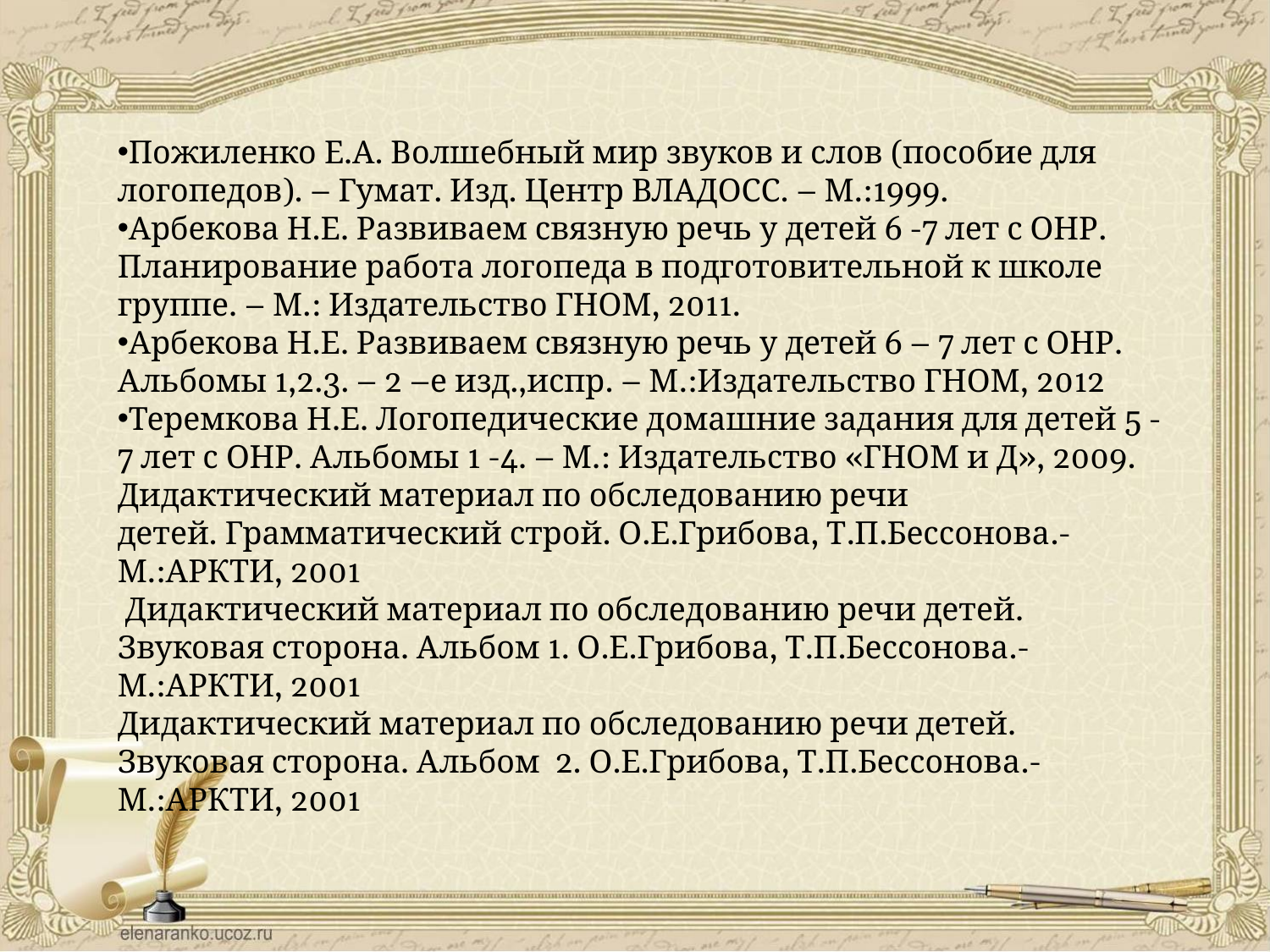

Пожиленко Е.А. Волшебный мир звуков и слов (пособие для логопедов). – Гумат. Изд. Центр ВЛАДОСС. – М.:1999.
Арбекова Н.Е. Развиваем связную речь у детей 6 -7 лет с ОНР. Планирование работа логопеда в подготовительной к школе группе. – М.: Издательство ГНОМ, 2011.
Арбекова Н.Е. Развиваем связную речь у детей 6 – 7 лет с ОНР. Альбомы 1,2.3. – 2 –е изд.,испр. – М.:Издательство ГНОМ, 2012
Теремкова Н.Е. Логопедические домашние задания для детей 5 -7 лет с ОНР. Альбомы 1 -4. – М.: Издательство «ГНОМ и Д», 2009.
Дидактический материал по обследованию речи детей. Грамматический строй. О.Е.Грибова, Т.П.Бессонова.- М.:АРКТИ, 2001
 Дидактический материал по обследованию речи детей. Звуковая сторона. Альбом 1. О.Е.Грибова, Т.П.Бессонова.- М.:АРКТИ, 2001
Дидактический материал по обследованию речи детей. Звуковая сторона. Альбом  2. О.Е.Грибова, Т.П.Бессонова.- М.:АРКТИ, 2001